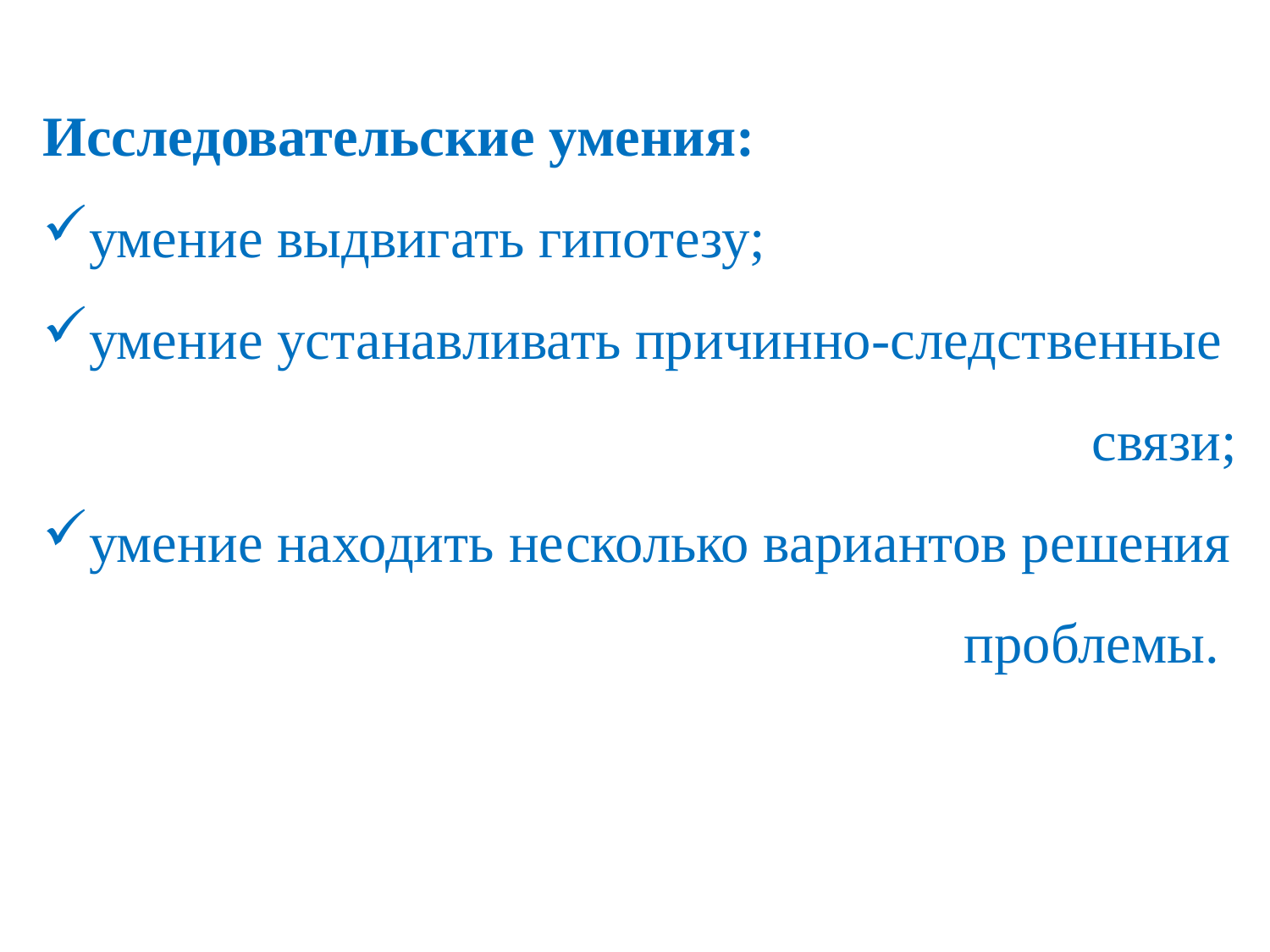

Исследовательские умения:
умение выдвигать гипотезу;
умение устанавливать причинно-следственные
                                                                          связи;
умение находить несколько вариантов решения
                                                                 проблемы.